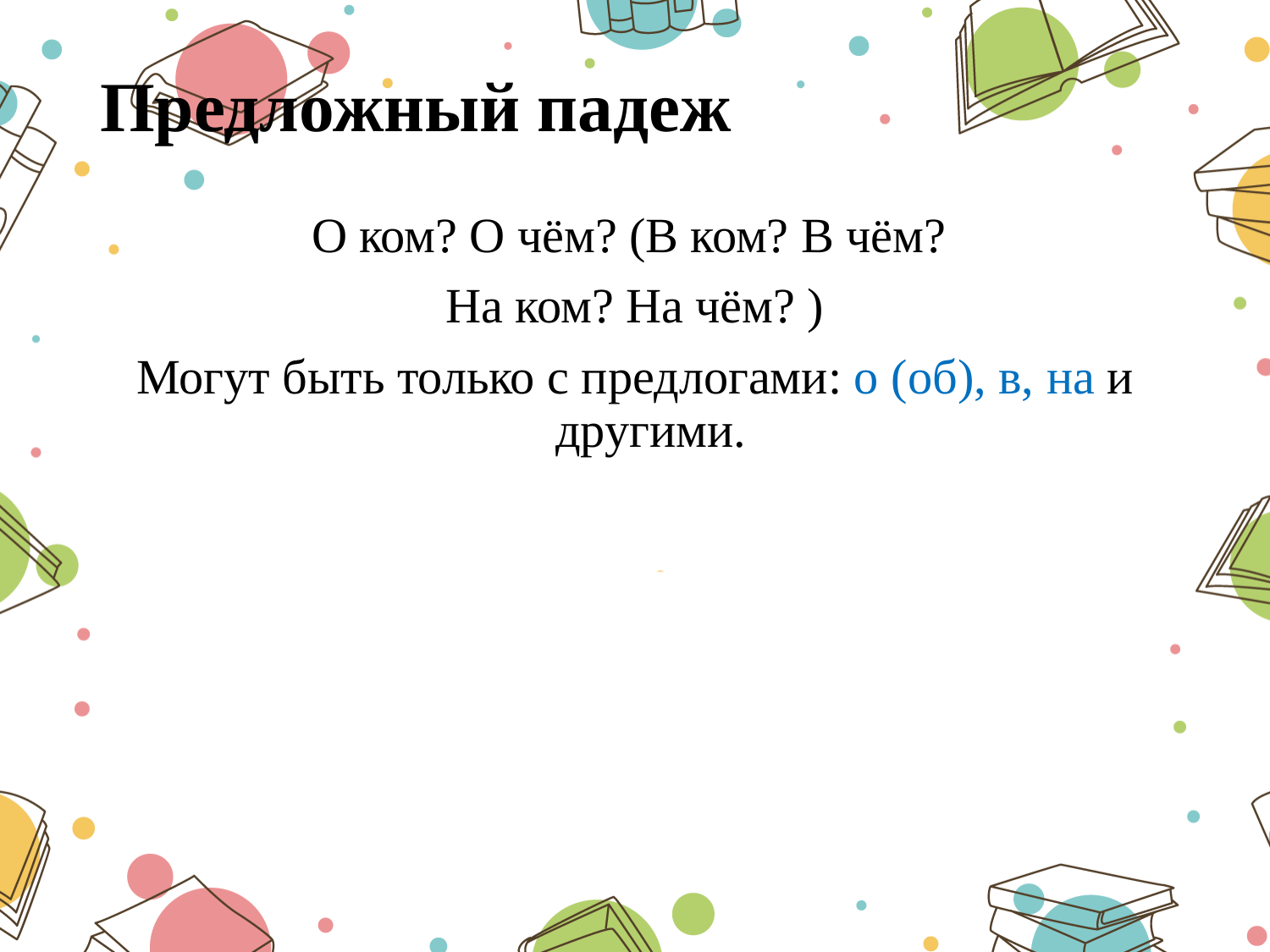

# Предложный падеж
О ком? О чём? (В ком? В чём?
На ком? На чём? )
Могут быть только с предлогами: о (об), в, на и другими.